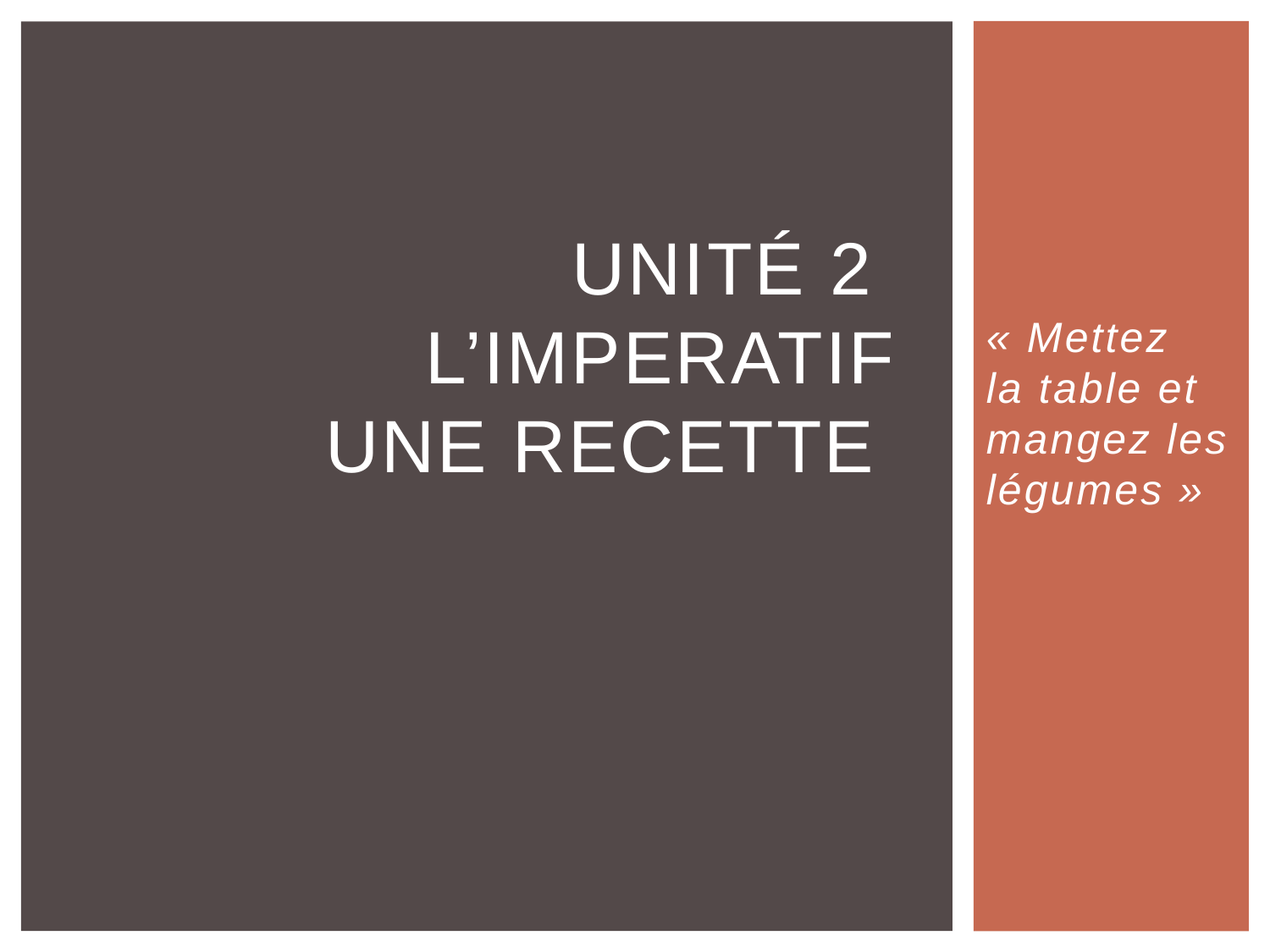

# Unité 2 L’imperatif Une recette
« Mettez  la table et mangez les légumes »